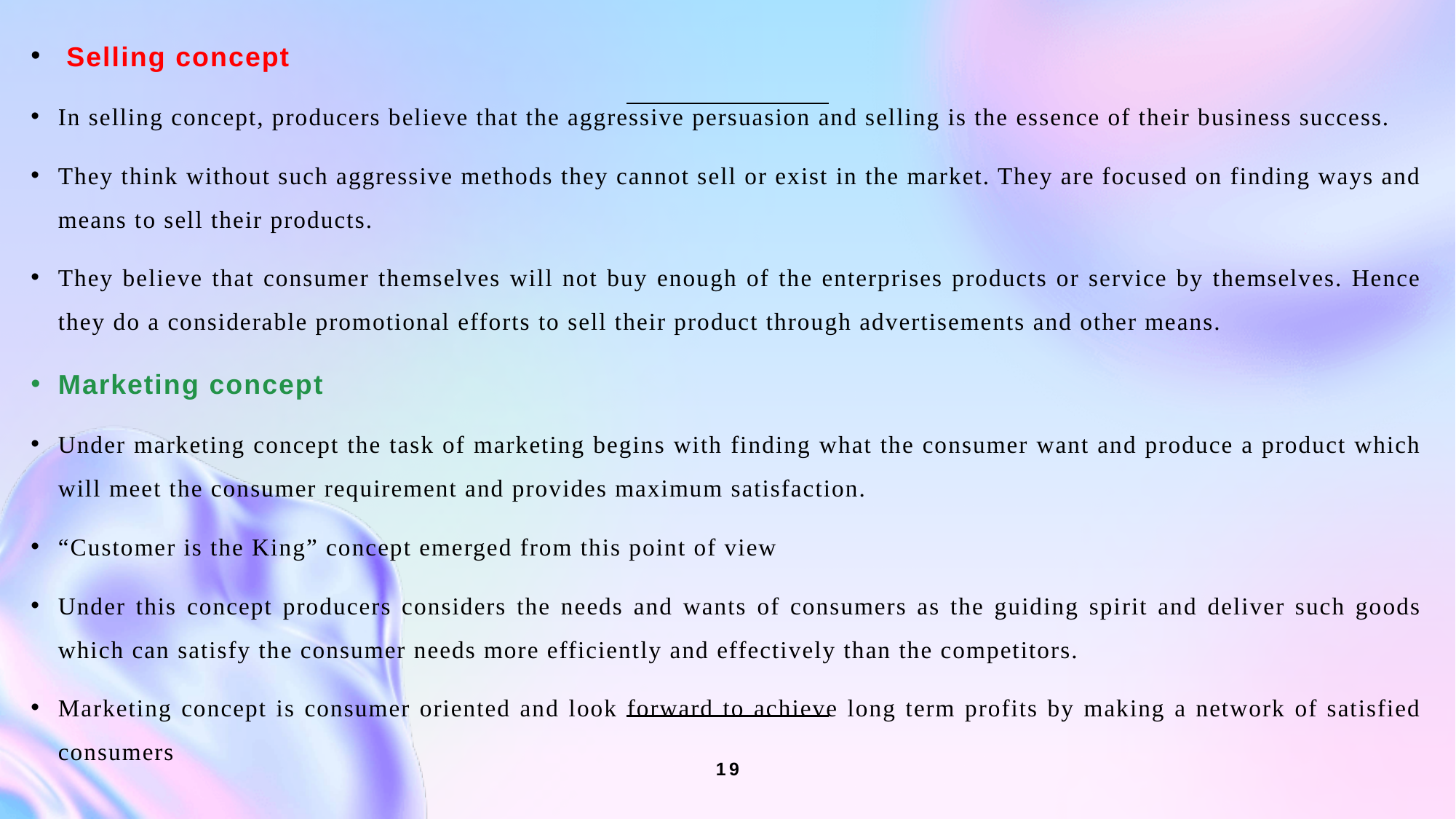

Selling concept
In selling concept, producers believe that the aggressive persuasion and selling is the essence of their business success.
They think without such aggressive methods they cannot sell or exist in the market. They are focused on finding ways and means to sell their products.
They believe that consumer themselves will not buy enough of the enterprises products or service by themselves. Hence they do a considerable promotional efforts to sell their product through advertisements and other means.
Marketing concept
Under marketing concept the task of marketing begins with finding what the consumer want and produce a product which will meet the consumer requirement and provides maximum satisfaction.
“Customer is the King” concept emerged from this point of view
Under this concept producers considers the needs and wants of consumers as the guiding spirit and deliver such goods which can satisfy the consumer needs more efficiently and effectively than the competitors.
Marketing concept is consumer oriented and look forward to achieve long term profits by making a network of satisfied consumers
19